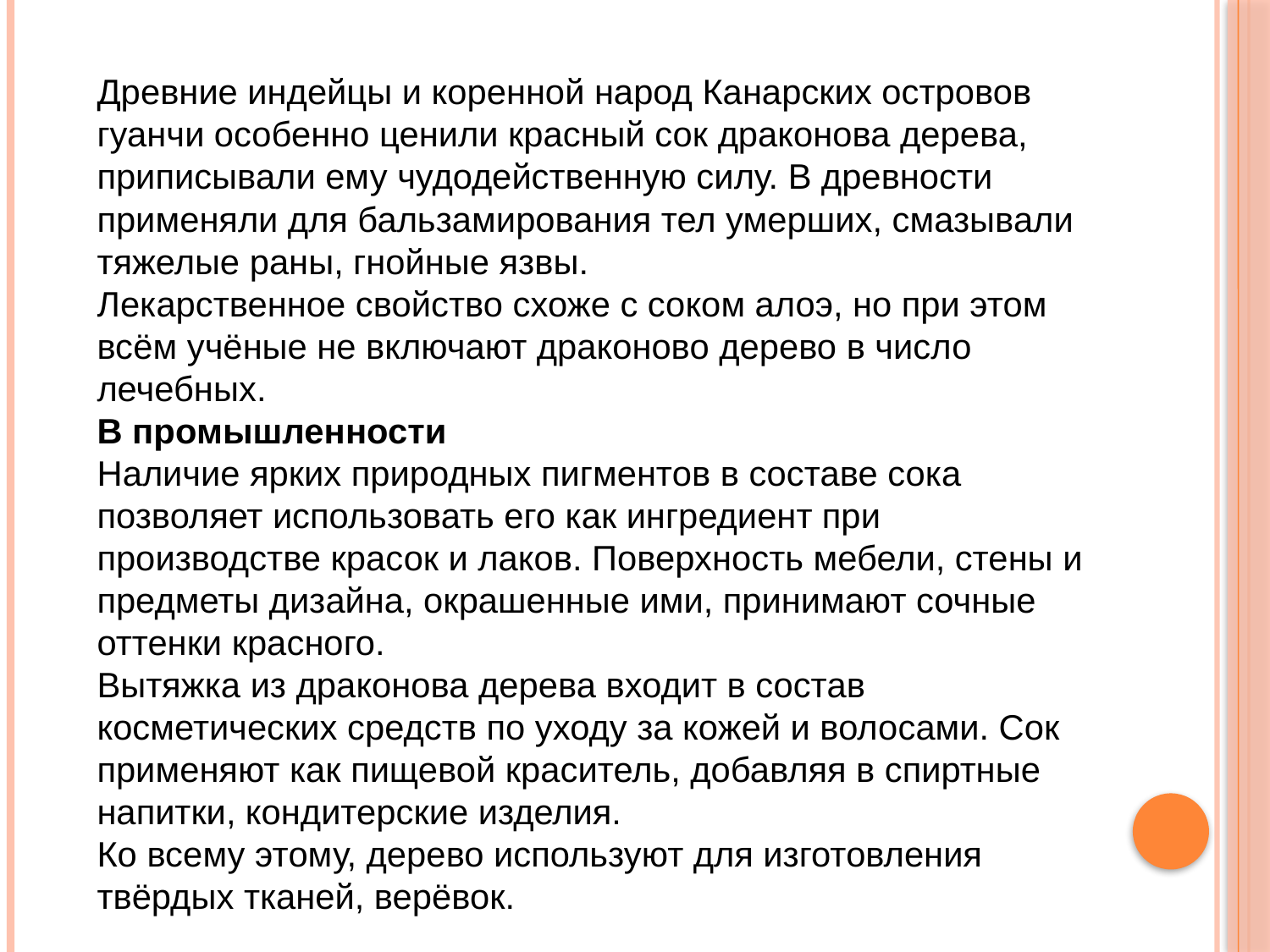

Древние индейцы и коренной народ Канарских островов гуанчи особенно ценили красный сок драконова дерева, приписывали ему чудодейственную силу. В древности применяли для бальзамирования тел умерших, смазывали тяжелые раны, гнойные язвы.
Лекарственное свойство схоже с соком алоэ, но при этом всём учёные не включают драконово дерево в число лечебных.
В промышленности
Наличие ярких природных пигментов в составе сока позволяет использовать его как ингредиент при производстве красок и лаков. Поверхность мебели, стены и предметы дизайна, окрашенные ими, принимают сочные оттенки красного.
Вытяжка из драконова дерева входит в состав косметических средств по уходу за кожей и волосами. Сок применяют как пищевой краситель, добавляя в спиртные напитки, кондитерские изделия.
Ко всему этому, дерево используют для изготовления твёрдых тканей, верёвок.